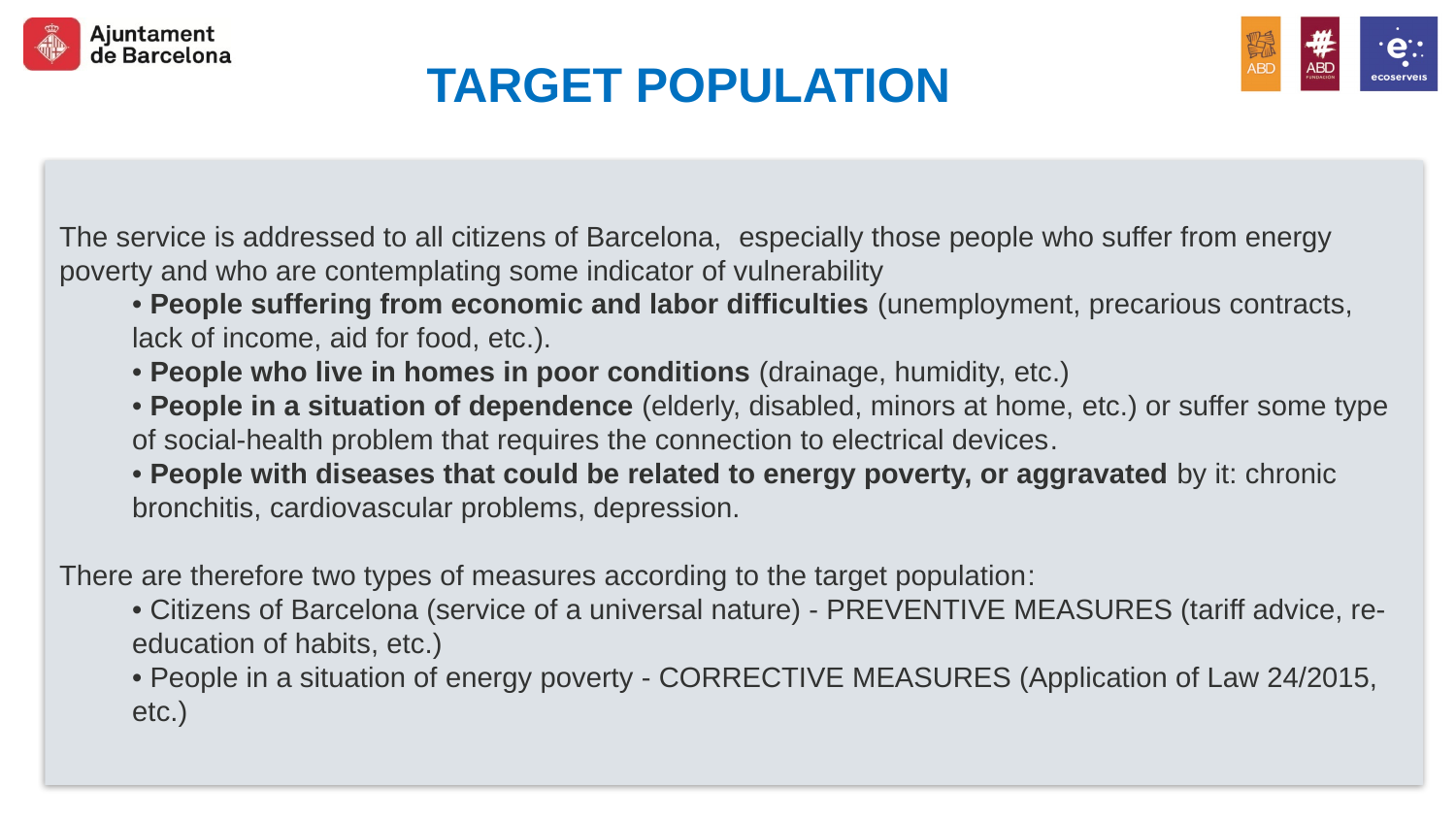

Target POPULATION
The service is addressed to all citizens of Barcelona,  especially those people who suffer from energy poverty and who are contemplating some indicator of vulnerability
• People suffering from economic and labor difficulties (unemployment, precarious contracts, lack of income, aid for food, etc.).
• People who live in homes in poor conditions (drainage, humidity, etc.)
• People in a situation of dependence (elderly, disabled, minors at home, etc.) or suffer some type of social-health problem that requires the connection to electrical devices.
• People with diseases that could be related to energy poverty, or aggravated by it: chronic bronchitis, cardiovascular problems, depression.

There are therefore two types of measures according to the target population:
• Citizens of Barcelona (service of a universal nature) - PREVENTIVE MEASURES (tariff advice, re-education of habits, etc.)
• People in a situation of energy poverty - CORRECTIVE MEASURES (Application of Law 24/2015, etc.)